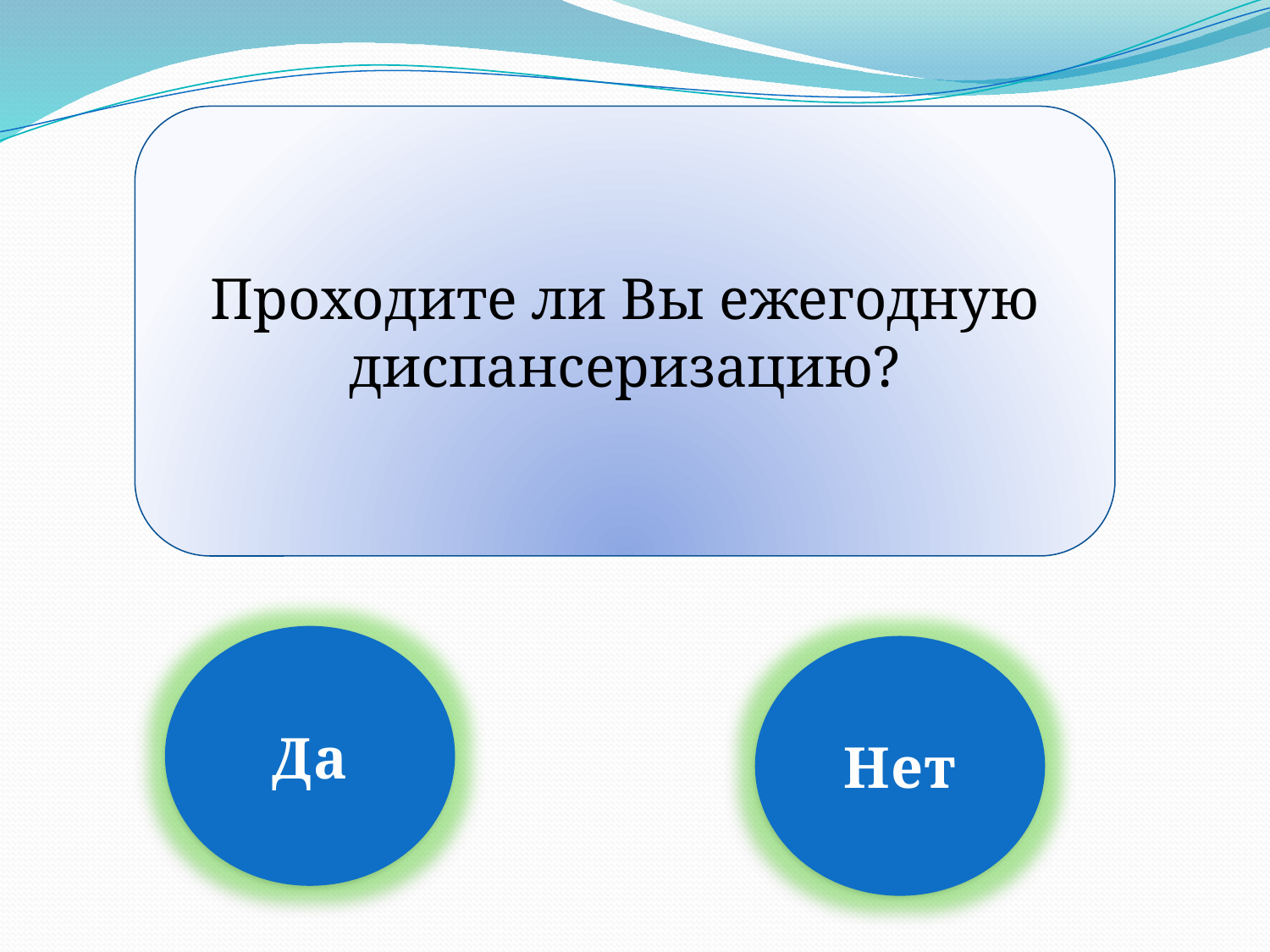

Проходите ли Вы ежегодную диспансеризацию?
Да
Нет